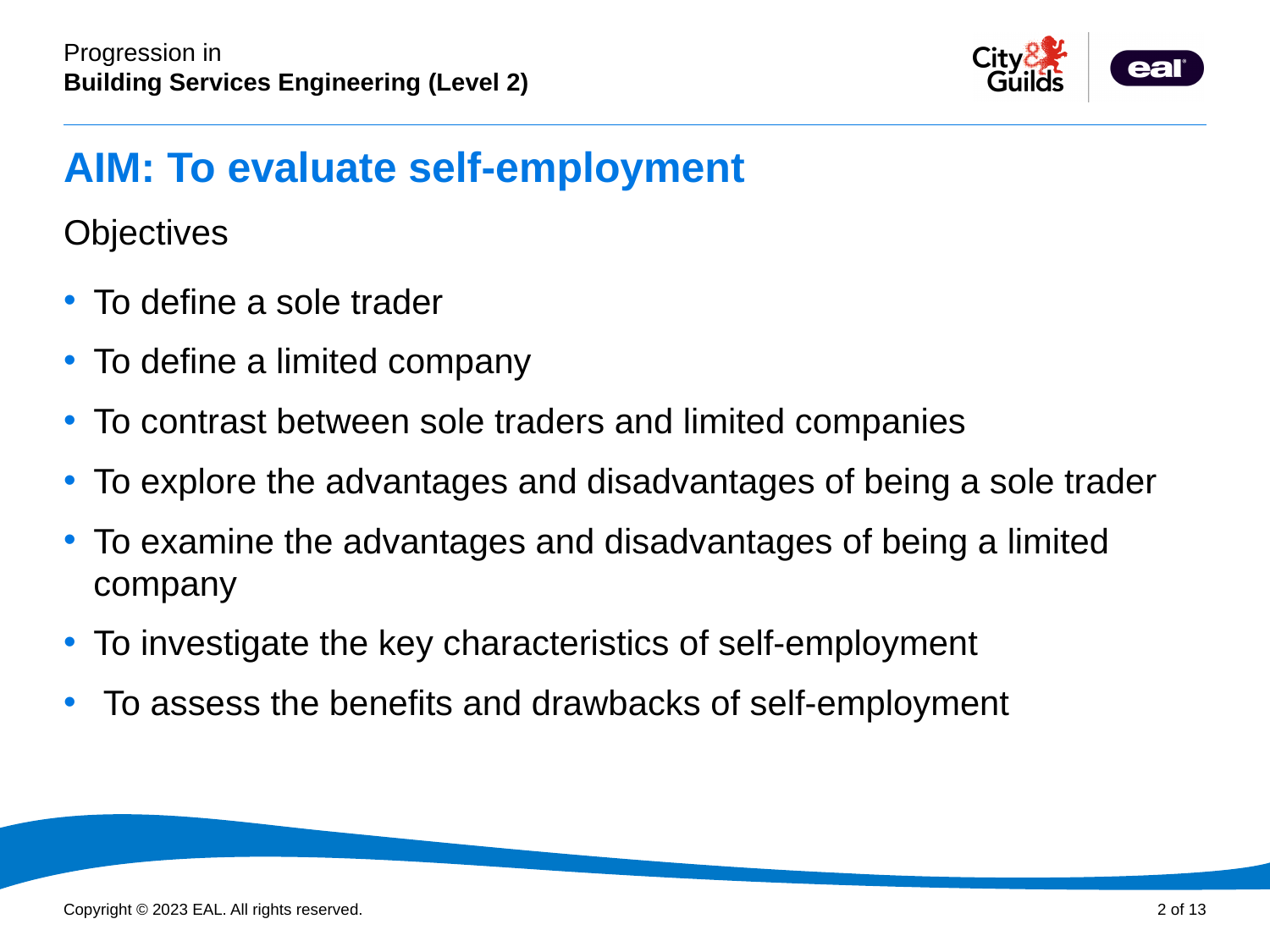

# AIM: To evaluate self-employment
Objectives
To define a sole trader
To define a limited company
To contrast between sole traders and limited companies
To explore the advantages and disadvantages of being a sole trader
To examine the advantages and disadvantages of being a limited company
To investigate the key characteristics of self-employment
 To assess the benefits and drawbacks of self-employment